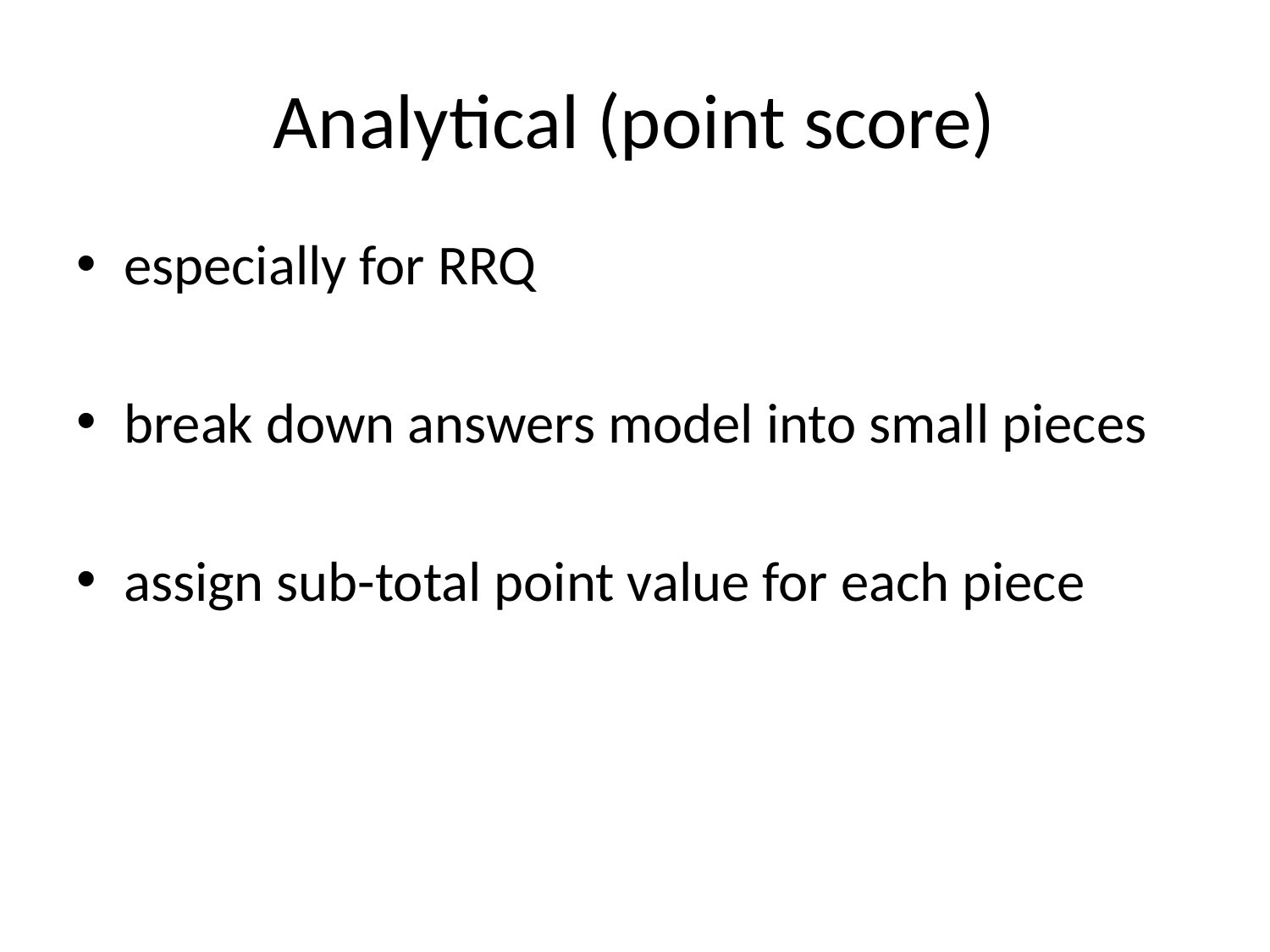

# Analytical (point score)
especially for RRQ

break down answers model into small pieces

assign sub-total point value for each piece